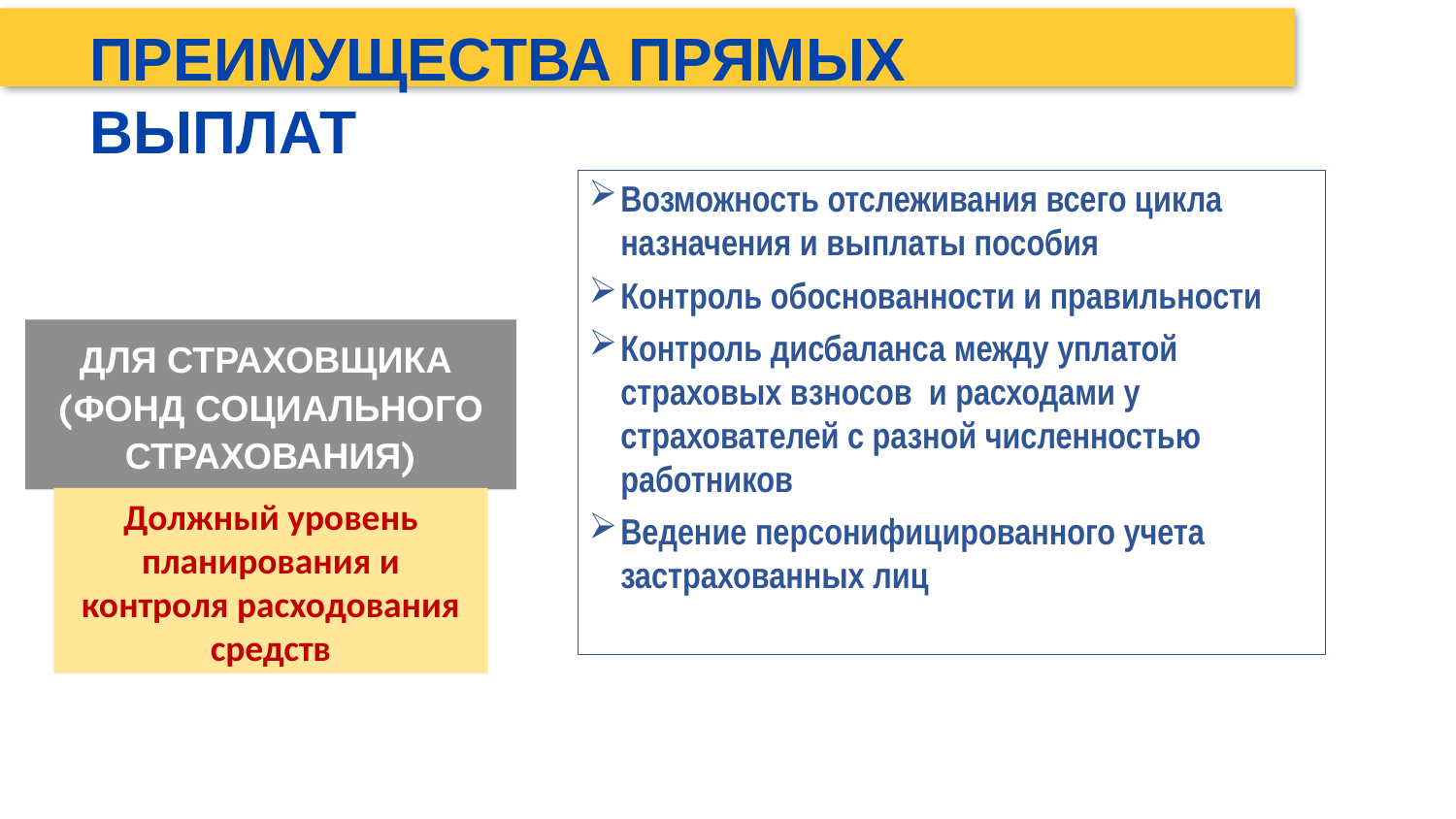

ПРЕИМУЩЕСТВА ПРЯМЫХ ВЫПЛАТ
Возможность отслеживания всего цикла назначения и выплаты пособия
Контроль обоснованности и правильности
Контроль дисбаланса между уплатой страховых взносов  и расходами у страхователей с разной численностью работников
Ведение персонифицированного учета застрахованных лиц

ДЛЯ СТРАХОВЩИКА
(ФОНД СОЦИАЛЬНОГО СТРАХОВАНИЯ)
Должный уровень планирования и контроля расходования средств